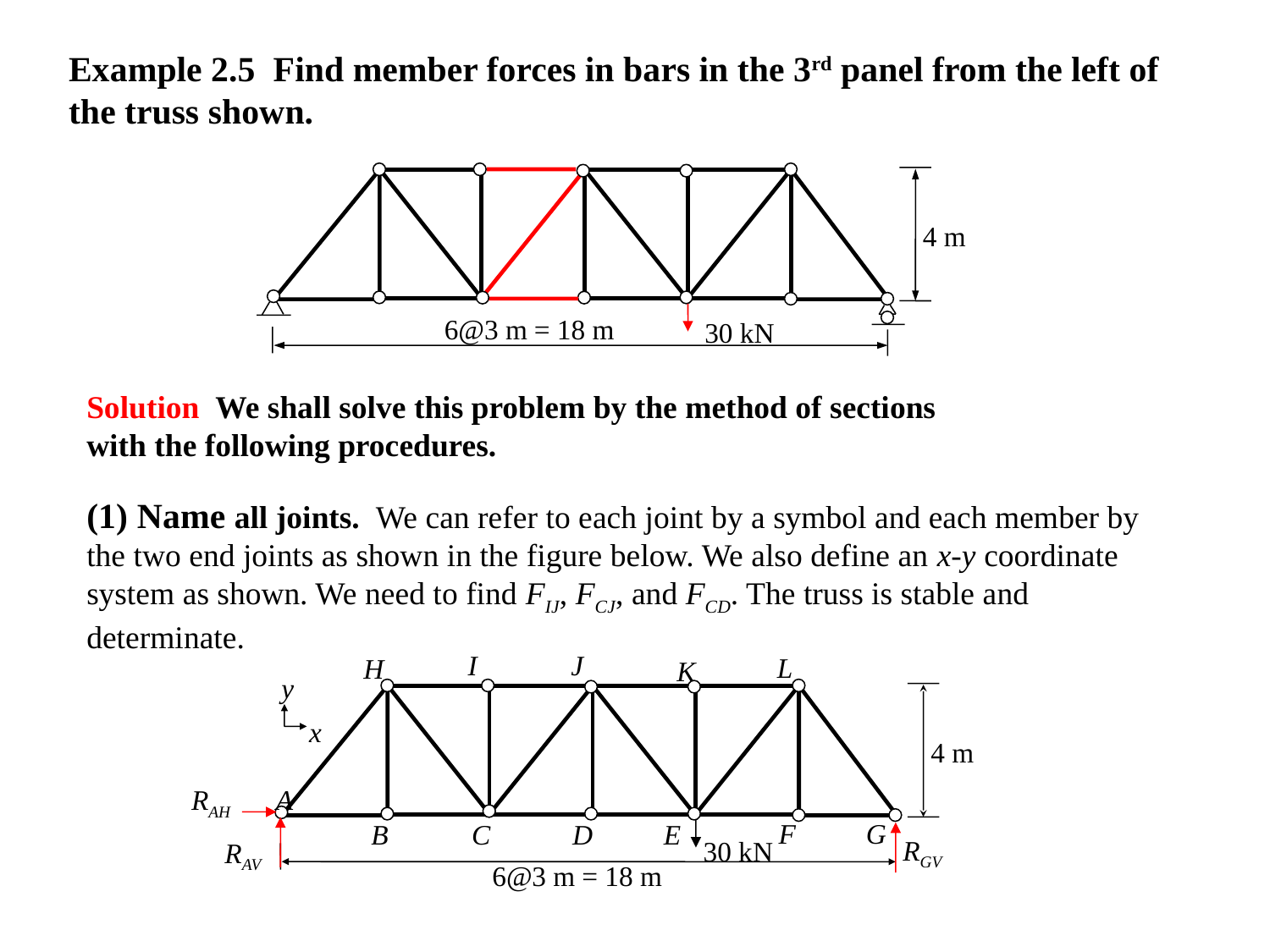

Example 2.5  Find member forces in bars in the 3rd panel from the left of the truss shown.

4 m

6@3 m = 18 m

30 kN

Solution  We shall solve this problem by the method of sections with the following procedures.
(1) Name all joints.  We can refer to each joint by a symbol and each member by the two end joints as shown in the figure below. We also define an x-y coordinate system as shown. We need to find FIJ, FCJ, and FCD. The truss is stable and determinate.
I
J
L
H
K
y

x

4 m
RAH
A

F
G
B
C
D
E

RGV
30 kN
RAV

6@3 m = 18 m